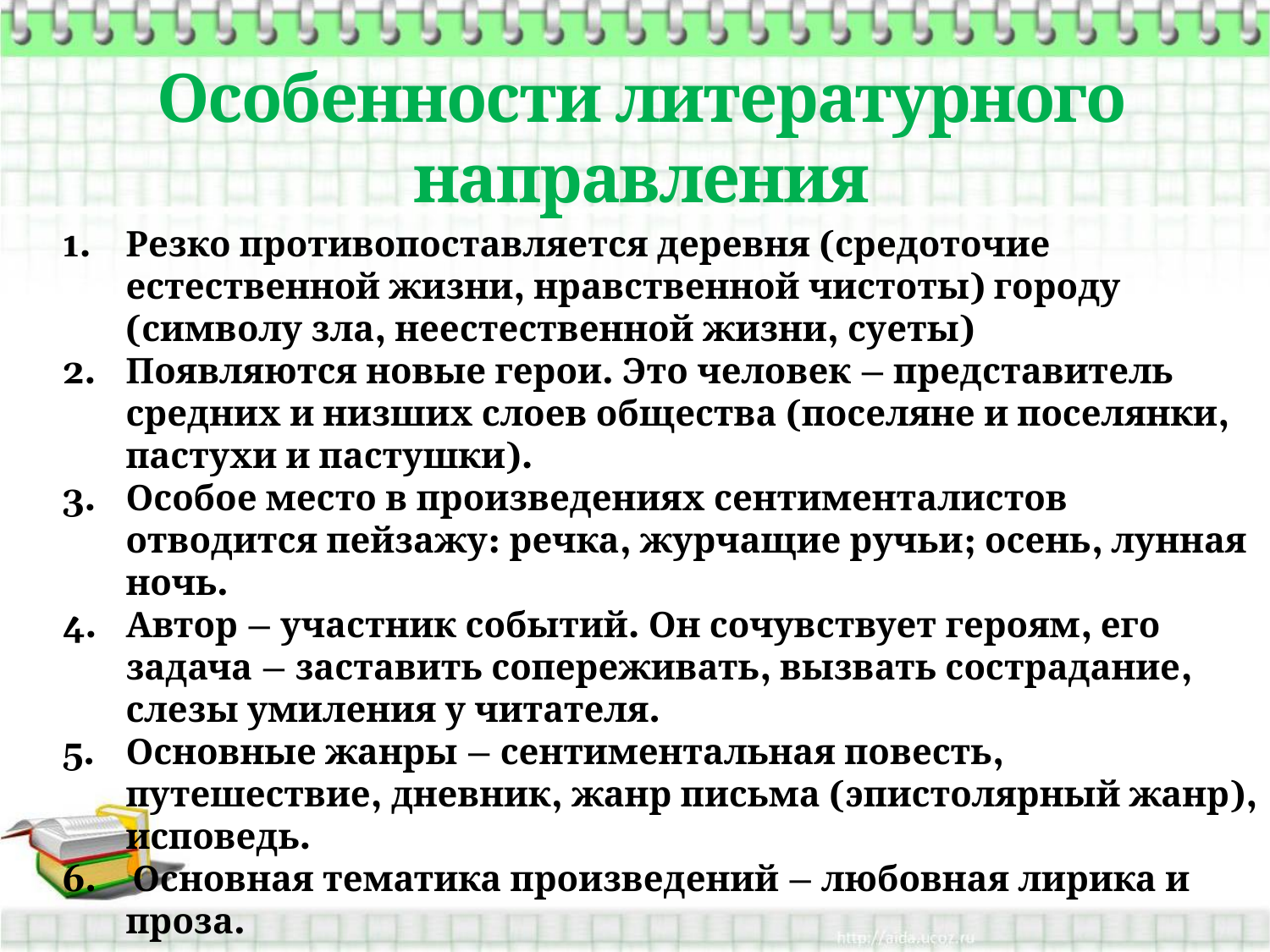

# Особенности литературного направления
Резко противопоставляется деревня (средоточие естественной жизни, нравственной чистоты) городу (символу зла, неестественной жизни, суеты)
Появляются новые герои. Это человек – представитель средних и низших слоев общества (поселяне и поселянки, пастухи и пастушки).
Особое место в произведениях сентименталистов отводится пейзажу: речка, журчащие ручьи; осень, лунная ночь.
Автор – участник событий. Он сочувствует героям, его задача – заставить сопереживать, вызвать сострадание, слезы умиления у читателя.
Основные жанры – сентиментальная повесть, путешествие, дневник, жанр письма (эпистолярный жанр), исповедь.
6.    Основная тематика произведений – любовная лирика и проза.